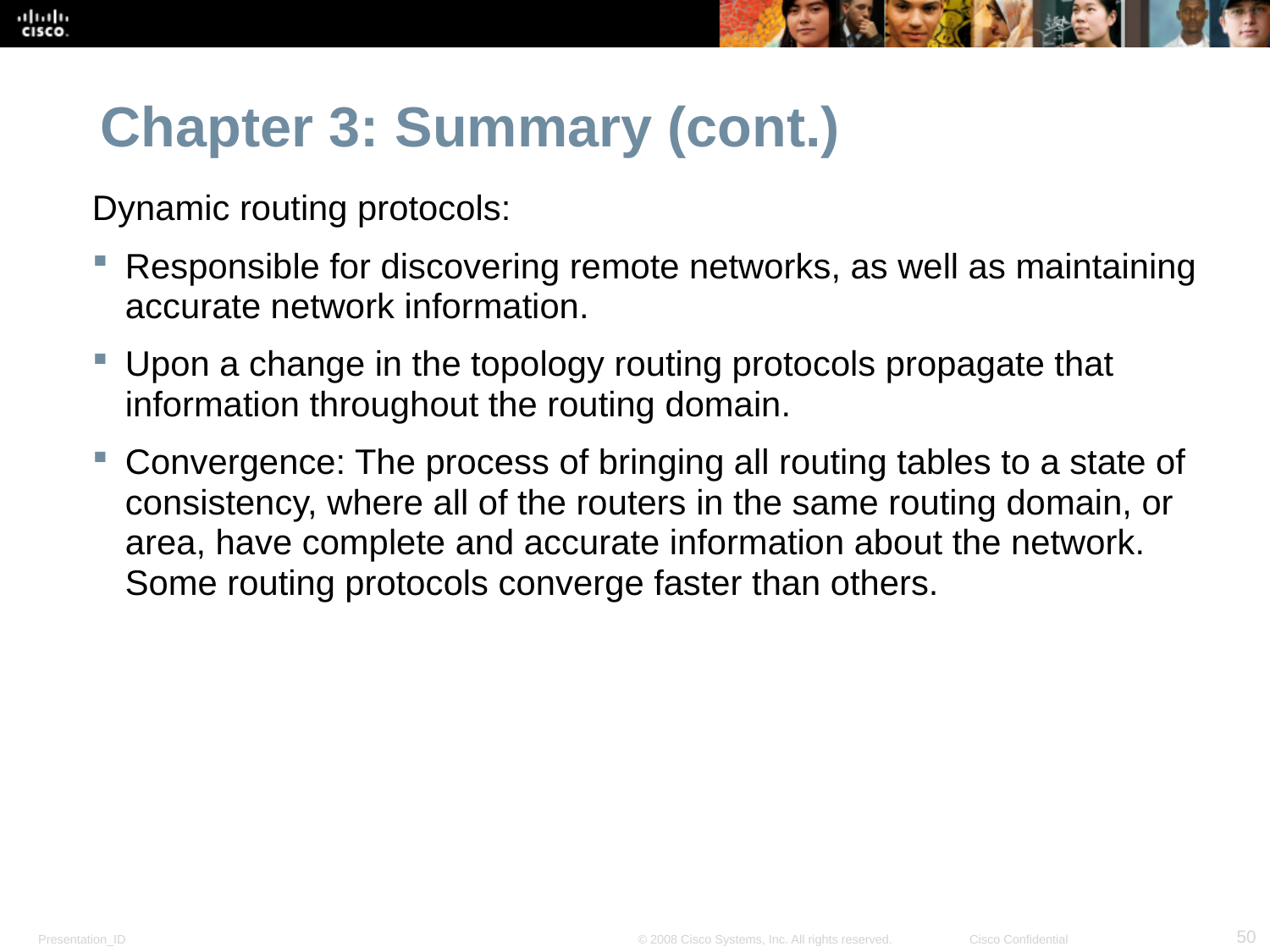

# Chapter 3: Summary (cont.)
Dynamic routing protocols:
Responsible for discovering remote networks, as well as maintaining accurate network information.
Upon a change in the topology routing protocols propagate that information throughout the routing domain.
Convergence: The process of bringing all routing tables to a state of consistency, where all of the routers in the same routing domain, or area, have complete and accurate information about the network. Some routing protocols converge faster than others.